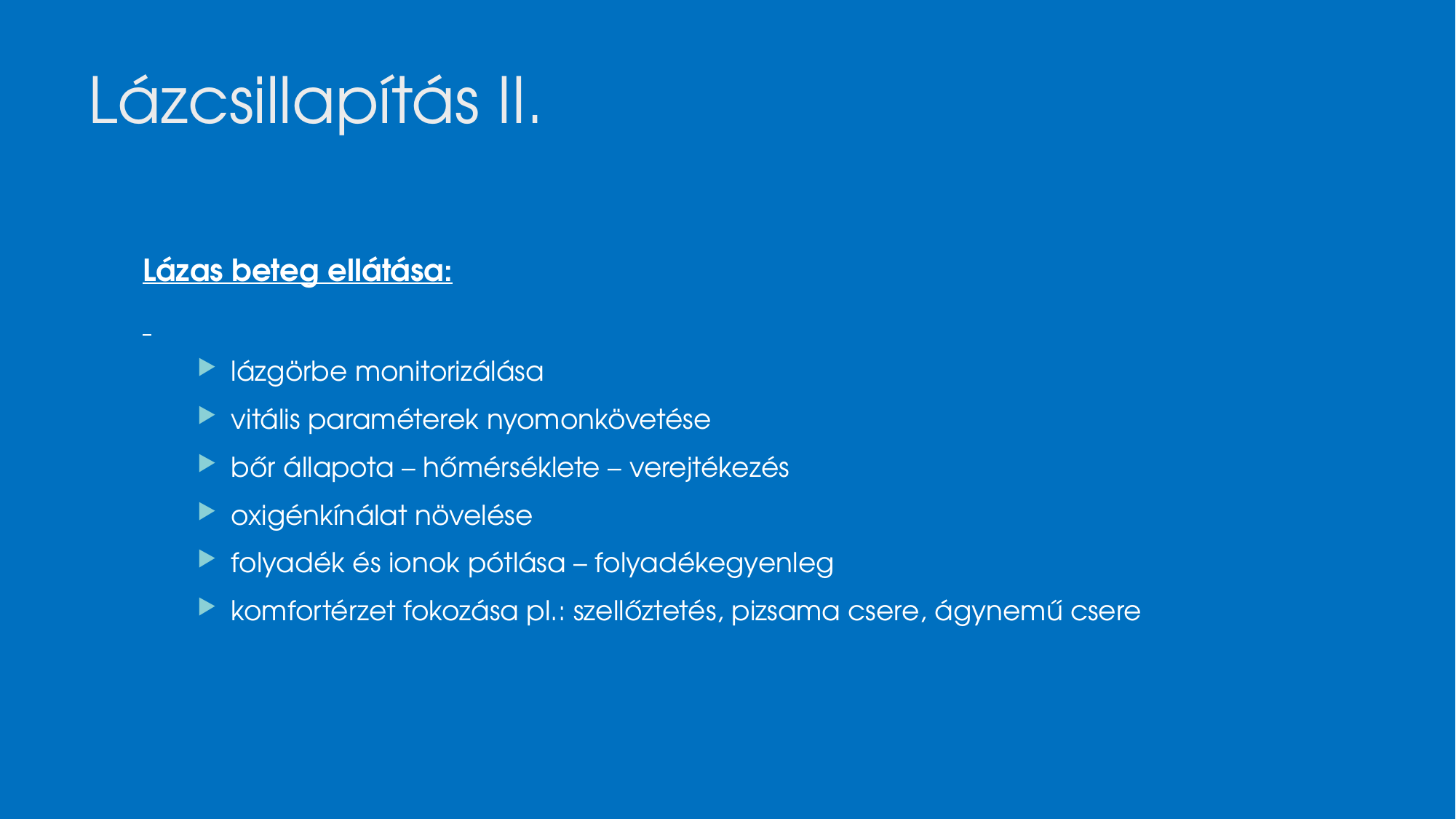

# Lázcsillapítás II.
Lázas beteg ellátása:

lázgörbe monitorizálása
vitális paraméterek nyomonkövetése
bőr állapota – hőmérséklete – verejtékezés
oxigénkínálat növelése
folyadék és ionok pótlása – folyadékegyenleg
komfortérzet fokozása pl.: szellőztetés, pizsama csere, ágynemű csere